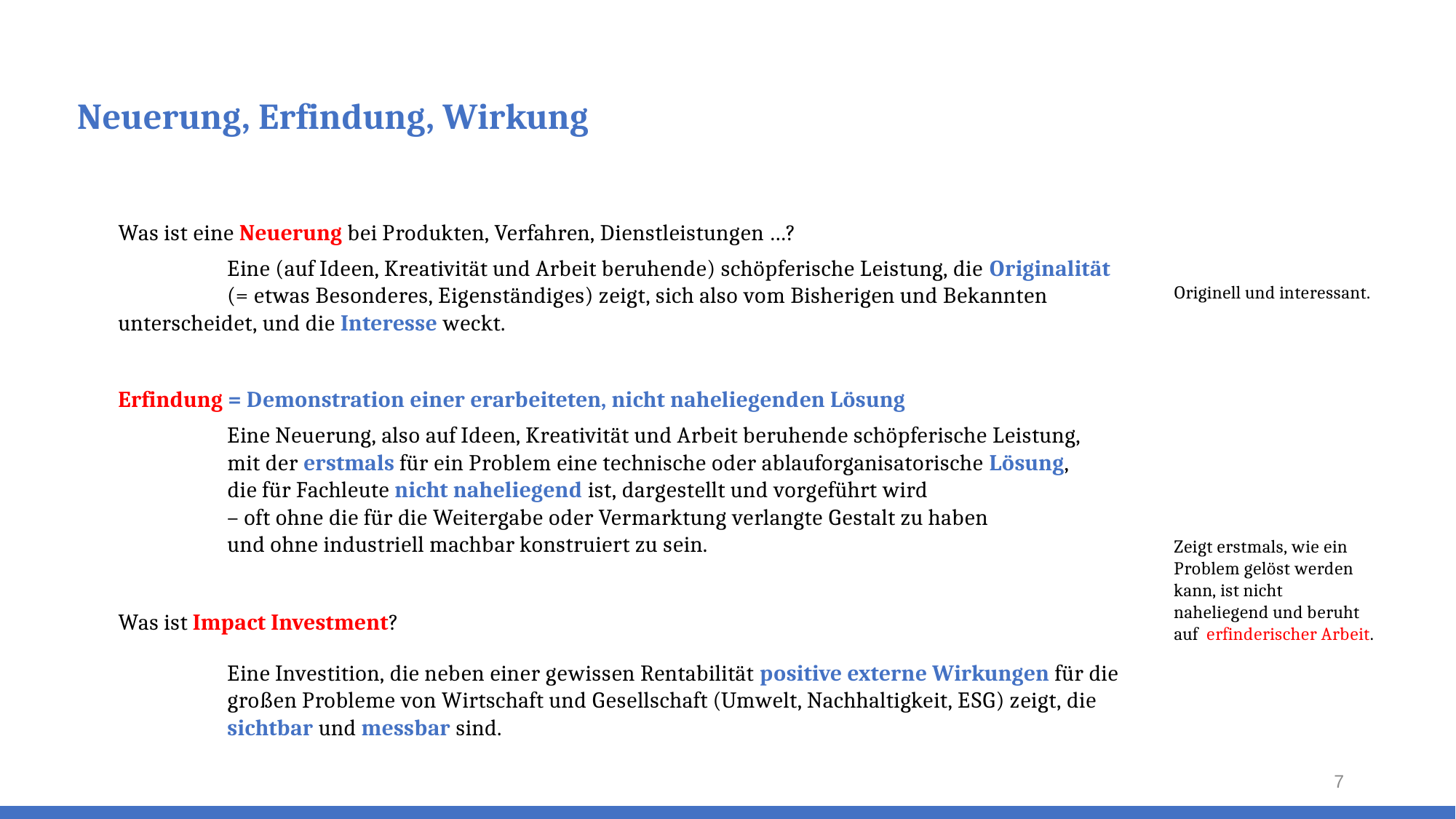

# Neuerung, Erfindung, Wirkung
Was ist eine Neuerung bei Produkten, Verfahren, Dienstleistungen …?
	Eine (auf Ideen, Kreativität und Arbeit beruhende) schöpferische Leistung, die Originalität
	(= etwas Besonderes, Eigenständiges) zeigt, sich also vom Bisherigen und Bekannten 	unterscheidet, und die Interesse weckt.
Erfindung = Demonstration einer erarbeiteten, nicht naheliegenden Lösung
	Eine Neuerung, also auf Ideen, Kreativität und Arbeit beruhende schöpferische Leistung,
	mit der erstmals für ein Problem eine technische oder ablauforganisatorische Lösung,
	die für Fachleute nicht naheliegend ist, dargestellt und vorgeführt wird
	– oft ohne die für die Weitergabe oder Vermarktung verlangte Gestalt zu haben
	und ohne industriell machbar konstruiert zu sein.
Was ist Impact Investment?
	Eine Investition, die neben einer gewissen Rentabilität positive externe Wirkungen für die 	großen Probleme von Wirtschaft und Gesellschaft (Umwelt, Nachhaltigkeit, ESG) zeigt, die 	sichtbar und messbar sind.

Originell und interessant.
Zeigt erstmals, wie ein Problem gelöst werden kann, ist nicht naheliegend und beruht auf  erfinderischer Arbeit.

Positive Externalitäten sollen messbar sein.
7